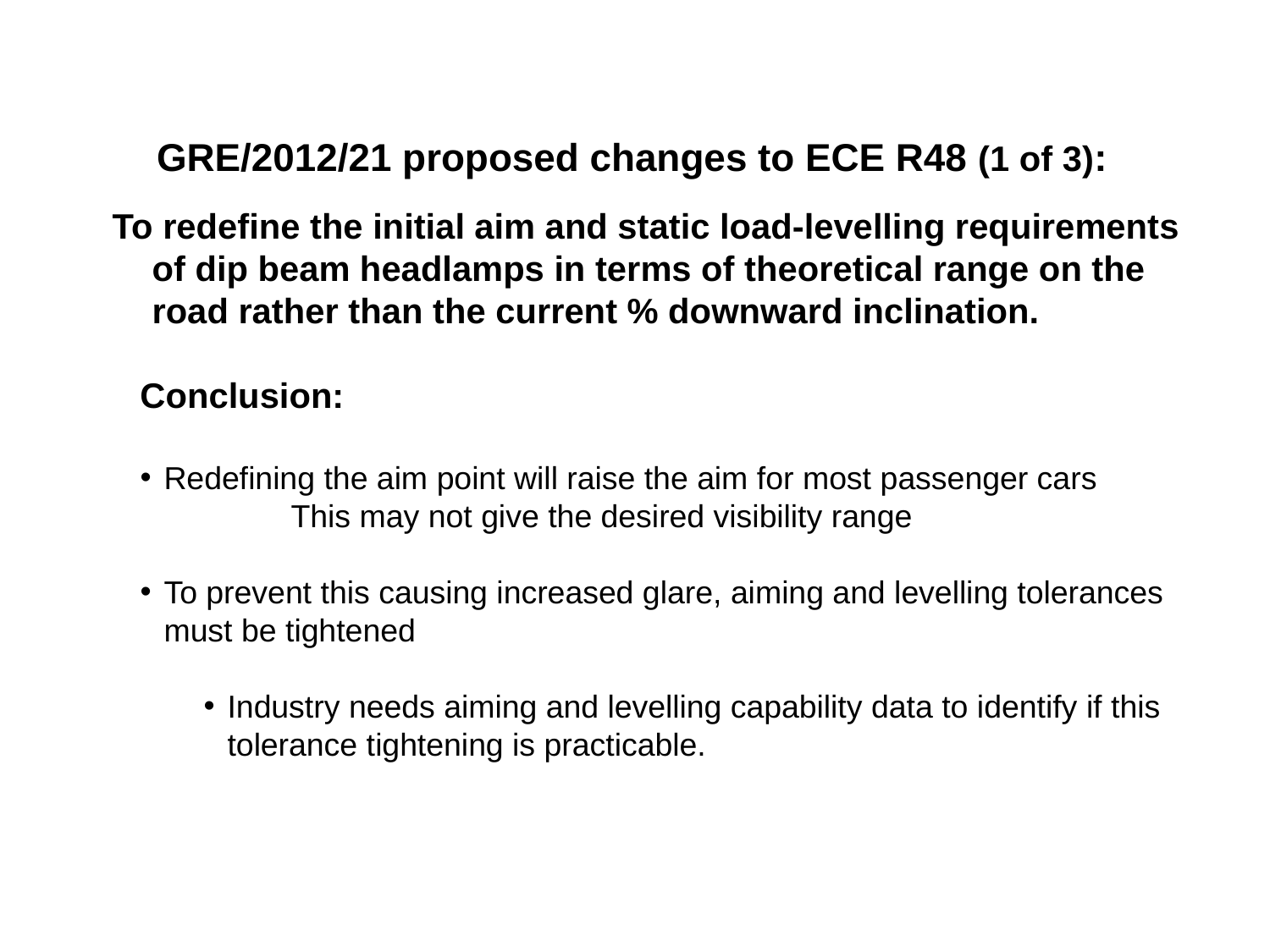

GRE/2012/21 proposed changes to ECE R48 (1 of 3):

To redefine the initial aim and static load-levelling requirements of dip beam headlamps in terms of theoretical range on the road rather than the current % downward inclination.
Conclusion:

Redefining the aim point will raise the aim for most passenger cars
	This may not give the desired visibility range
To prevent this causing increased glare, aiming and levelling tolerances must be tightened

Industry needs aiming and levelling capability data to identify if this tolerance tightening is practicable.